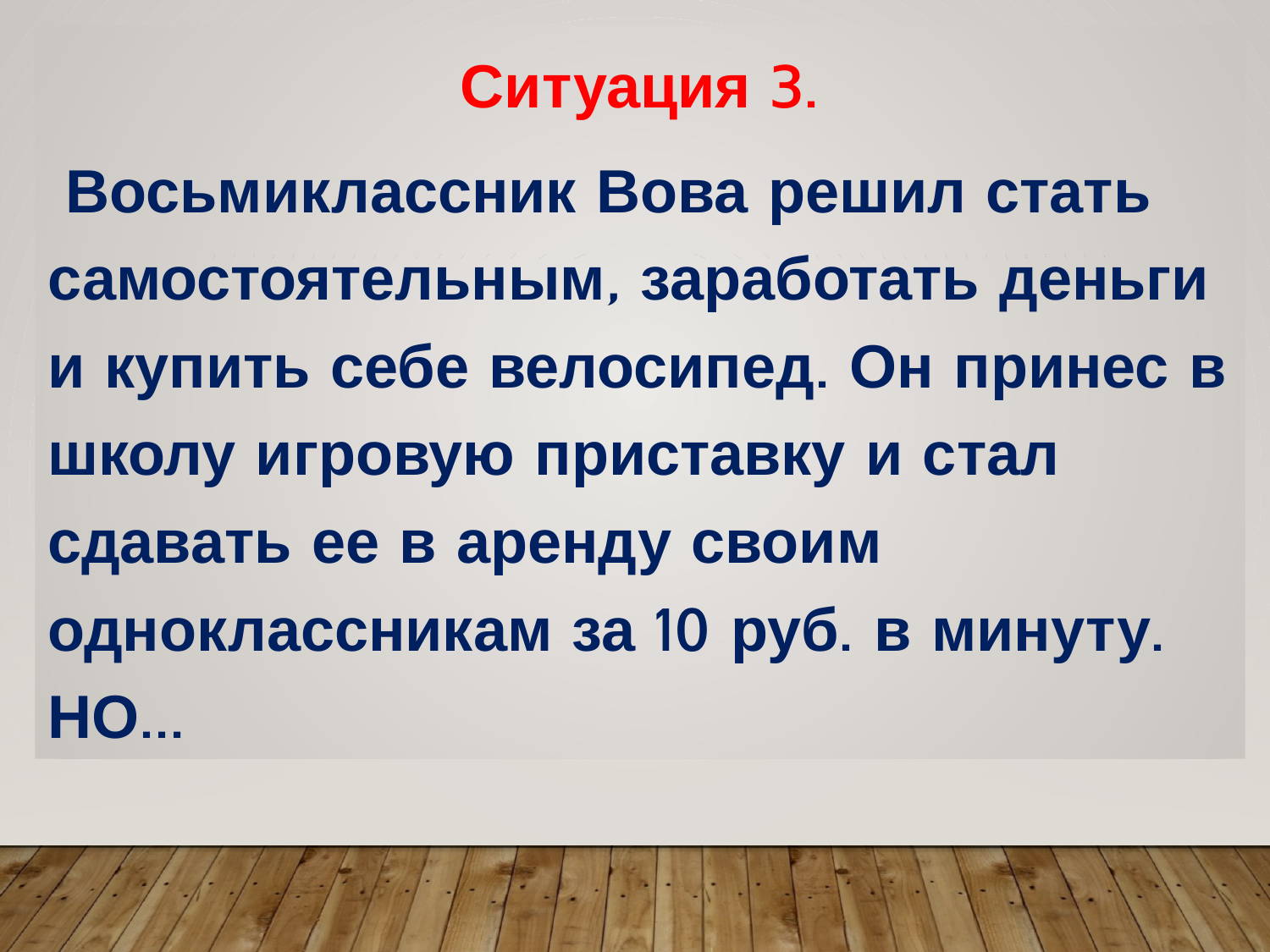

Ситуация 3.
 Восьмиклассник Вова решил стать самостоятельным, заработать деньги и купить себе велосипед. Он принес в школу игровую приставку и стал сдавать ее в аренду своим одноклассникам за 10 руб. в минуту. НО…
#